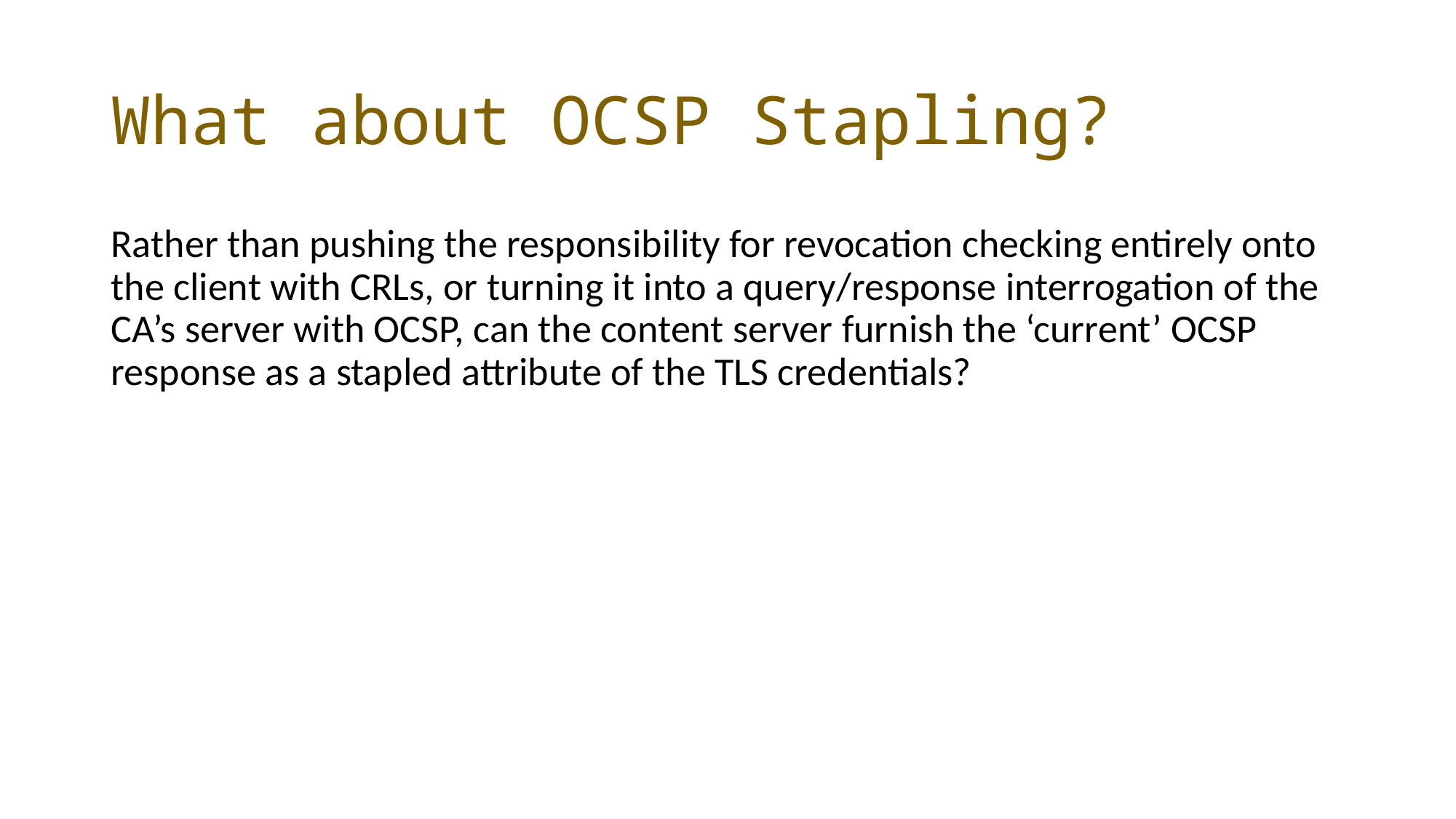

# What about OCSP Stapling?
Rather than pushing the responsibility for revocation checking entirely onto the client with CRLs, or turning it into a query/response interrogation of the CA’s server with OCSP, can the content server furnish the ‘current’ OCSP response as a stapled attribute of the TLS credentials?